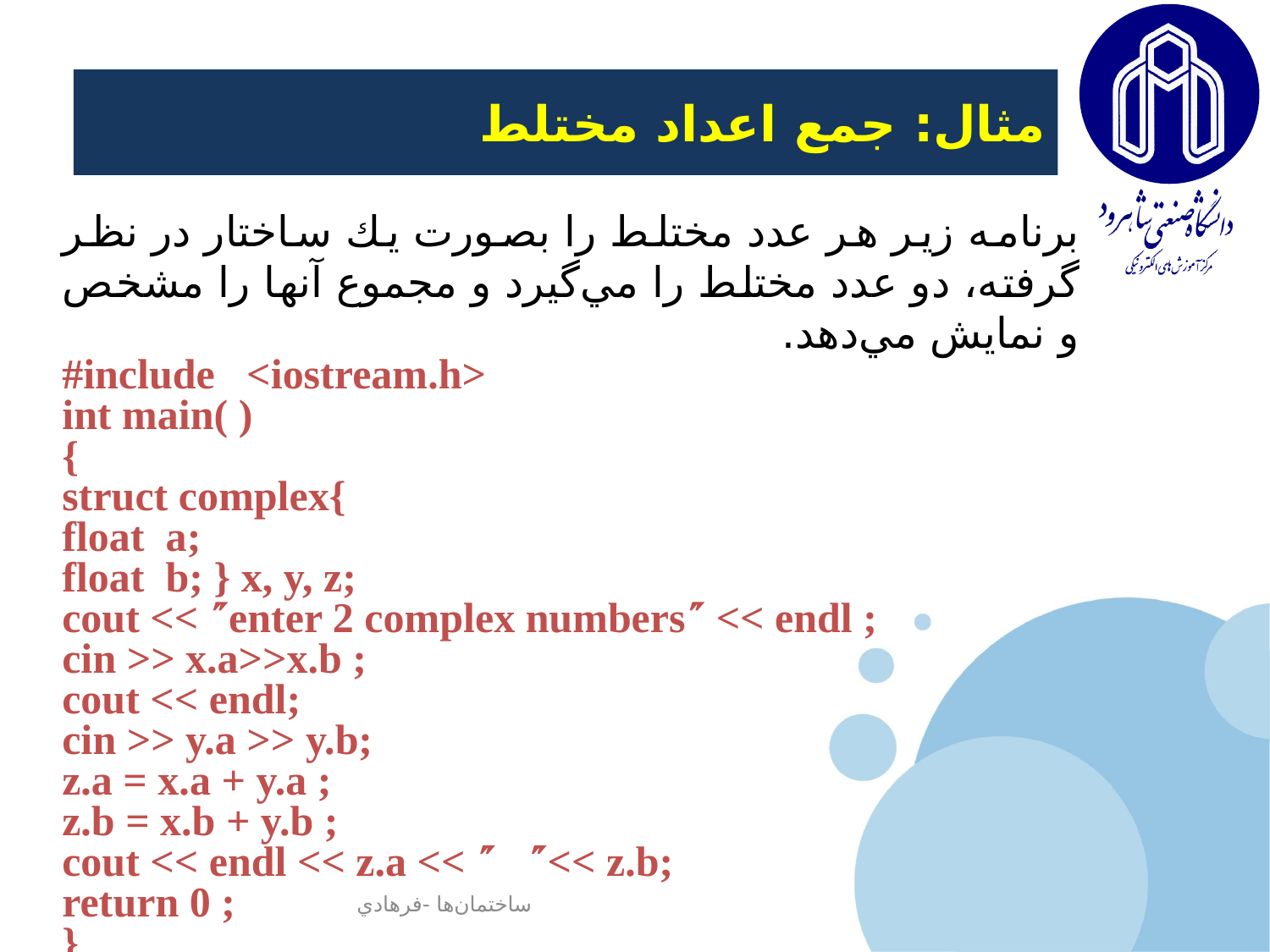

# مثال: جمع اعداد مختلط
برنامه زير هر عدد مختلط را بصورت يك ساختار در نظر گرفته، دو عدد مختلط را مي‌گيرد و مجموع آنها را مشخص و نمايش مي‌دهد.
#include   <iostream.h>
int main( )
{
struct complex{
float  a;
float  b; } x, y, z;
cout << ″enter 2 complex numbers″ << endl ;
cin >> x.a>>x.b ;
cout << endl;
cin >> y.a >> y.b;
z.a = x.a + y.a ;
z.b = x.b + y.b ;
cout << endl << z.a << ″   ″<< z.b;
return 0 ;
}

ساختمان‌ها -فرهادي